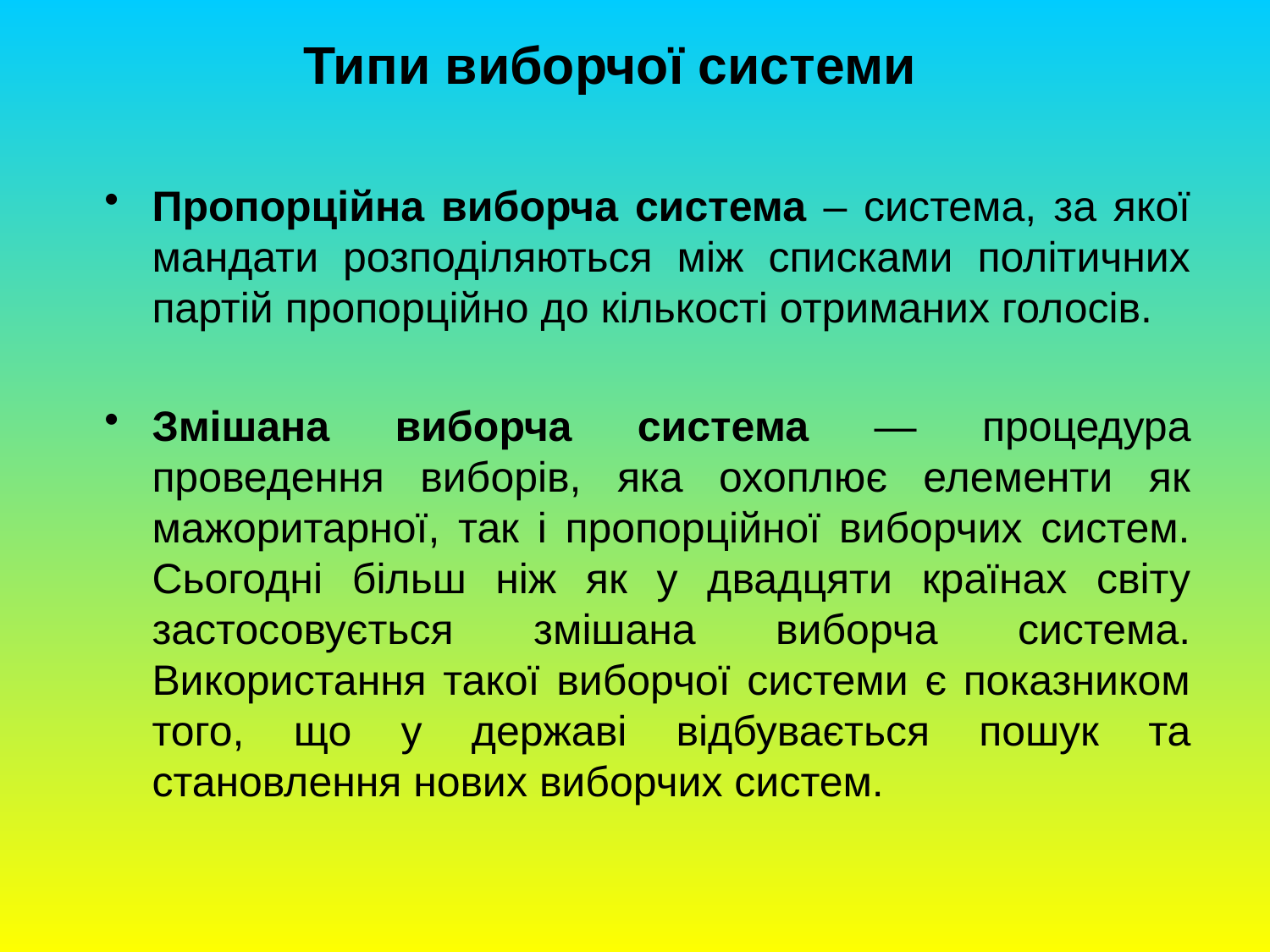

# Типи виборчої системи

Пропорційна виборча система – система, за якої мандати розподіляються між списками політичних партій пропорційно до кількості отриманих голосів.

Змішана виборча система — процедура проведення виборів, яка охоплює елементи як мажоритарної, так і пропорційної виборчих систем. Сьогодні більш ніж як у двадцяти країнах світу застосовується змішана виборча система. Використання такої виборчої системи є показником того, що у державі відбувається пошук та становлення нових виборчих систем.